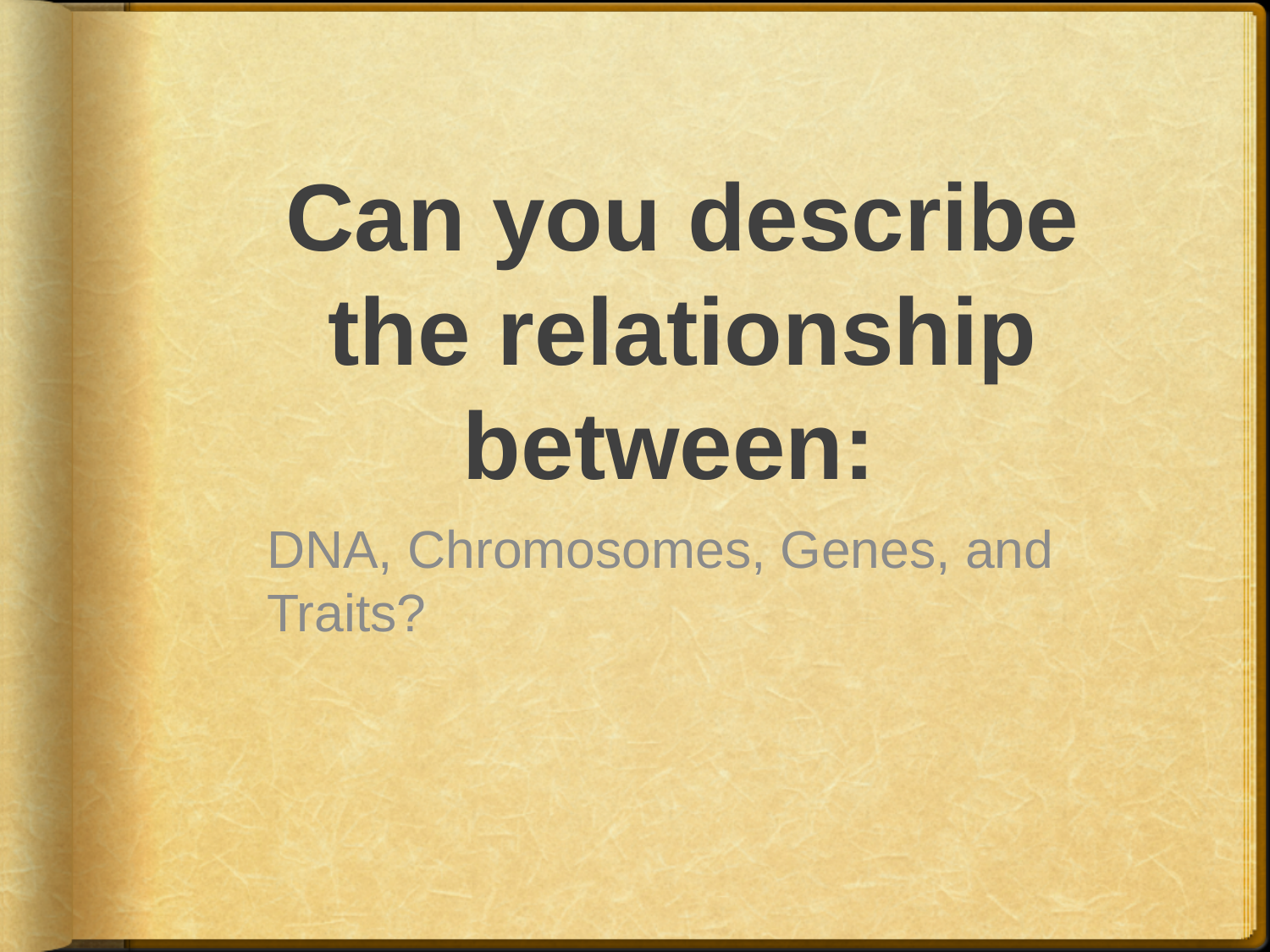

# Can you describe the relationship between:
DNA, Chromosomes, Genes, and Traits?